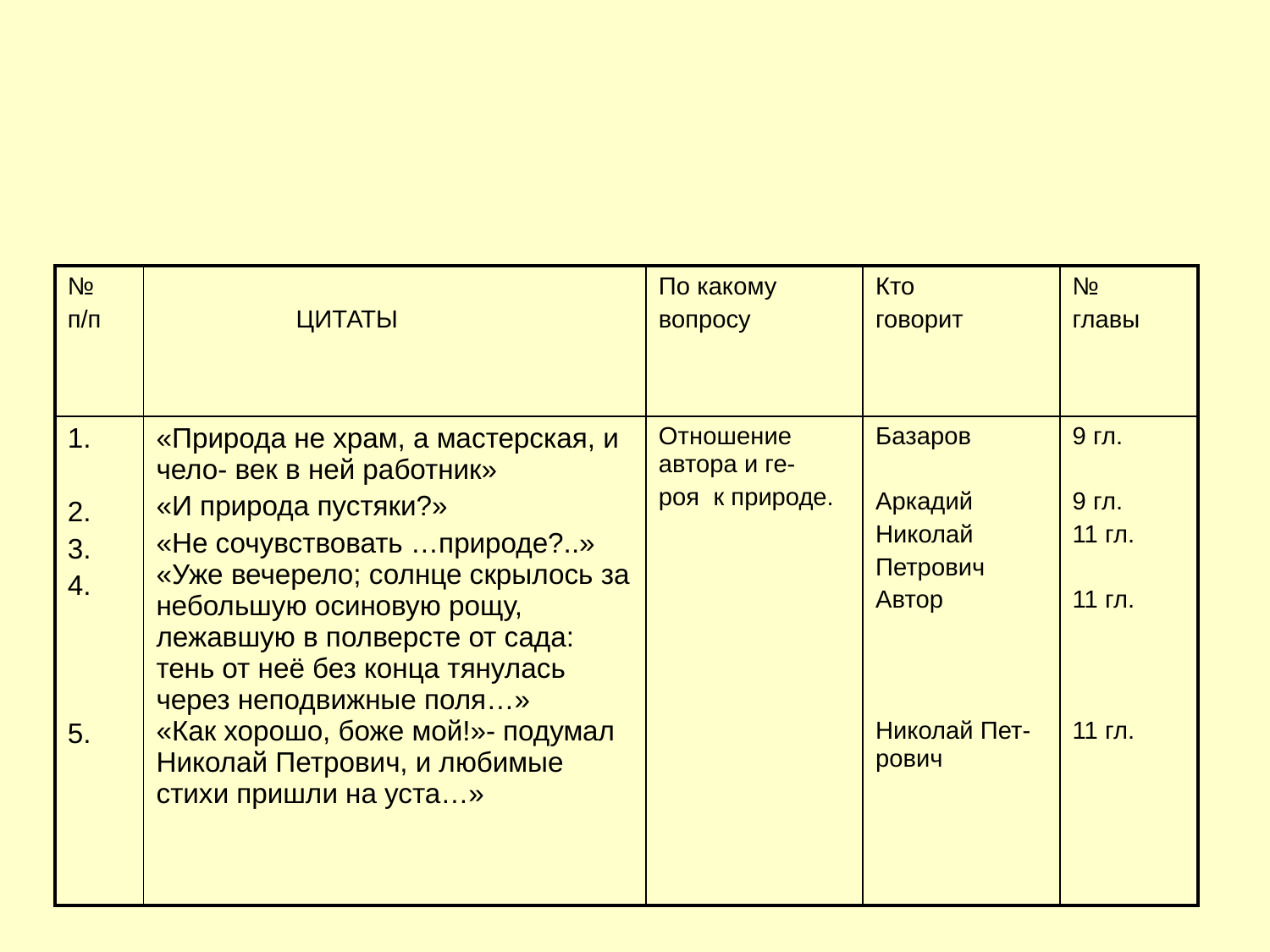

| № п/п | ЦИТАТЫ | По какому вопросу | Кто говорит | № главы |
| --- | --- | --- | --- | --- |
| 1. 2. 3. 4. 5. | «Природа не храм, а мастерская, и чело- век в ней работник» «И природа пустяки?» «Не сочувствовать …природе?..» «Уже вечерело; солнце скрылось за небольшую осиновую рощу, лежавшую в полверсте от сада: тень от неё без конца тянулась через неподвижные поля…» «Как хорошо, боже мой!»- подумал Николай Петрович, и любимые стихи пришли на уста…» | Отношение автора и ге- роя к природе. | Базаров Аркадий Николай Петрович Автор Николай Пет- рович | 9 гл. 9 гл. 11 гл. 11 гл. 11 гл. |